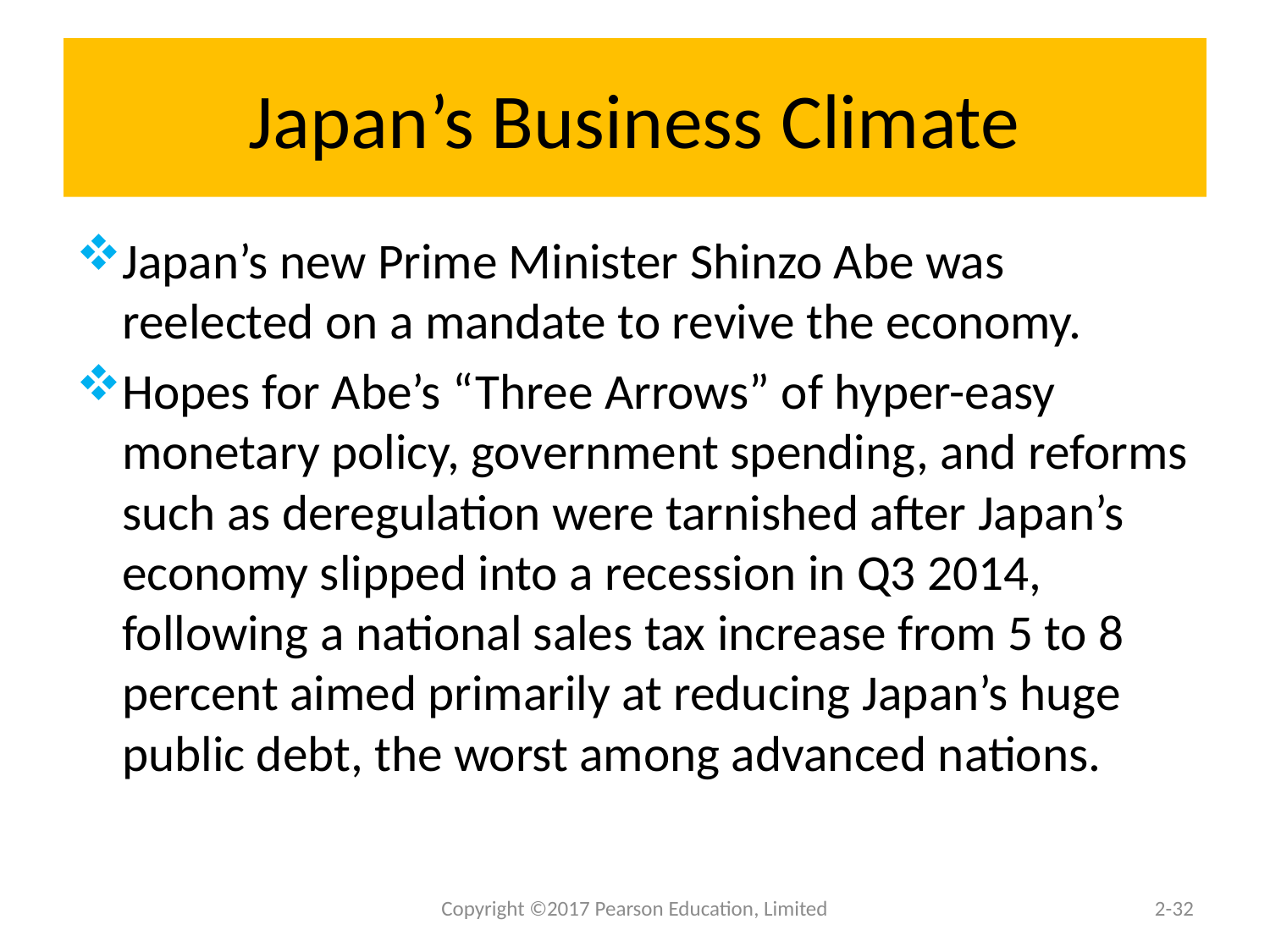

# Japan’s Business Climate
Japan’s new Prime Minister Shinzo Abe was reelected on a mandate to revive the economy.
Hopes for Abe’s “Three Arrows” of hyper-easy monetary policy, government spending, and reforms such as deregulation were tarnished after Japan’s economy slipped into a recession in Q3 2014, following a national sales tax increase from 5 to 8 percent aimed primarily at reducing Japan’s huge public debt, the worst among advanced nations.
Copyright ©2017 Pearson Education, Limited
2-32